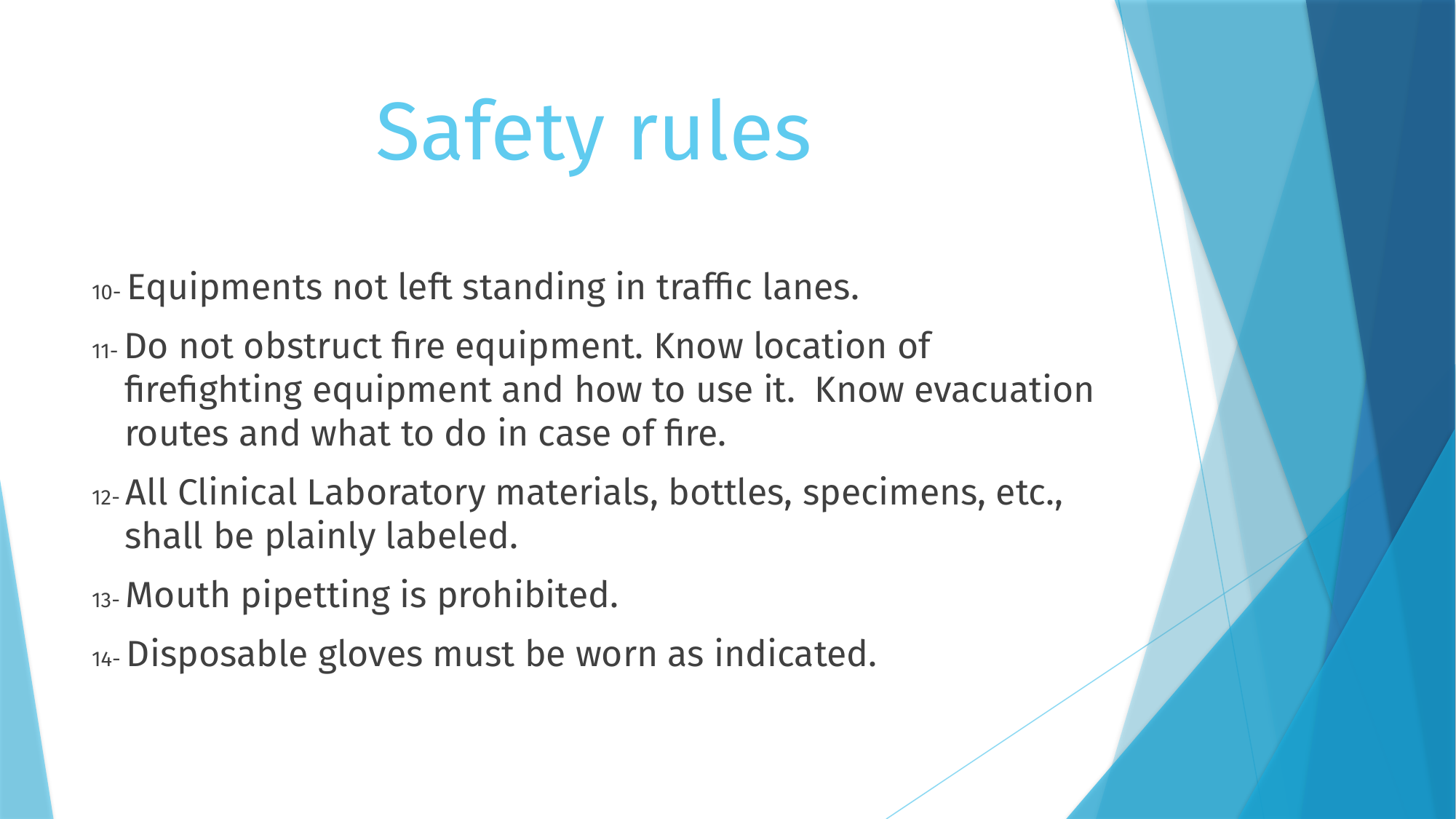

# Safety rules
10- Equipments not left standing in traffic lanes.
11- Do not obstruct fire equipment. Know location of firefighting equipment and how to use it.  Know evacuation routes and what to do in case of fire.
12- All Clinical Laboratory materials, bottles, specimens, etc., shall be plainly labeled.
13- Mouth pipetting is prohibited.
14- Disposable gloves must be worn as indicated.